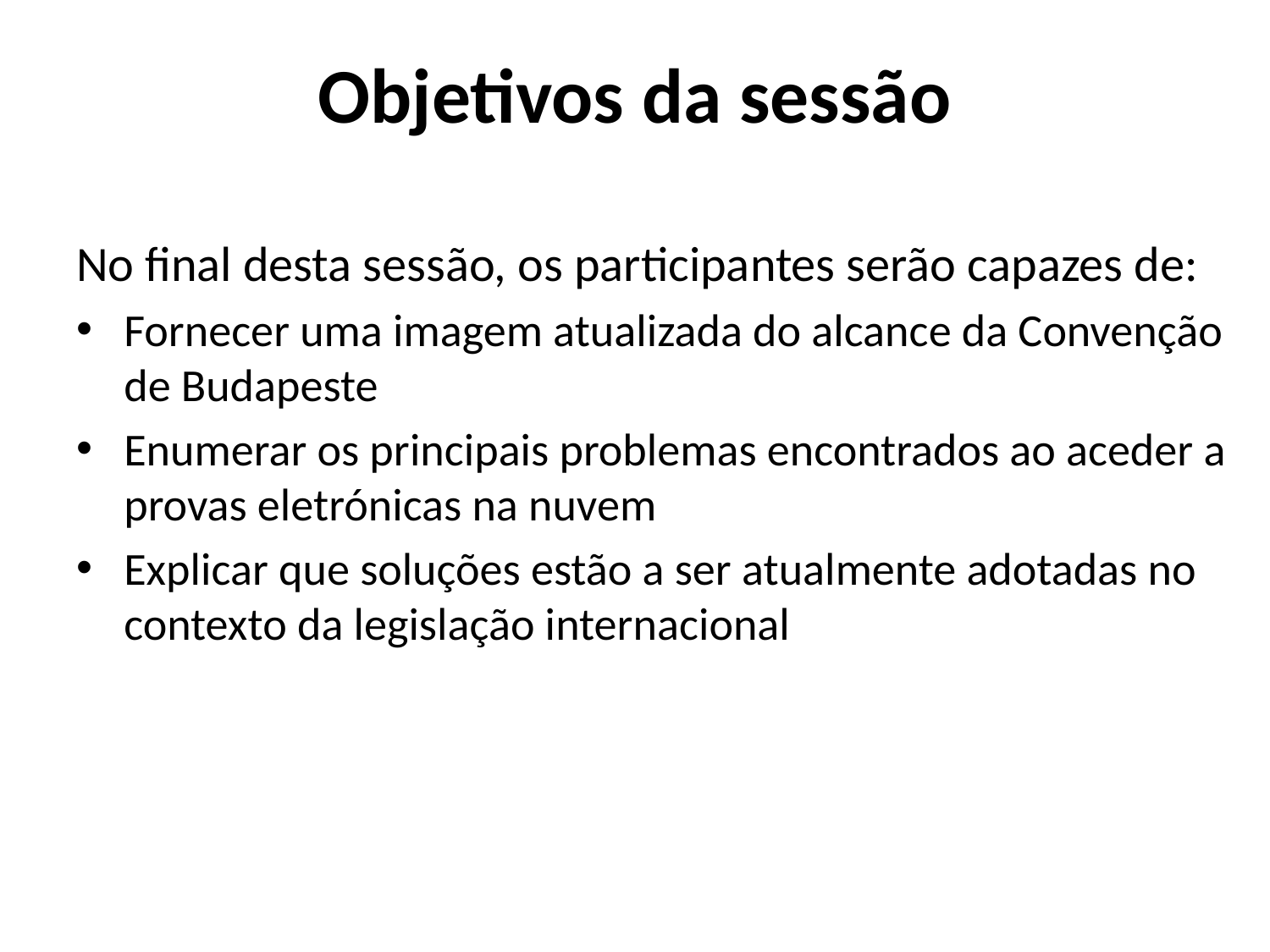

# Objetivos da sessão
No final desta sessão, os participantes serão capazes de:
Fornecer uma imagem atualizada do alcance da Convenção de Budapeste
Enumerar os principais problemas encontrados ao aceder a provas eletrónicas na nuvem
Explicar que soluções estão a ser atualmente adotadas no contexto da legislação internacional